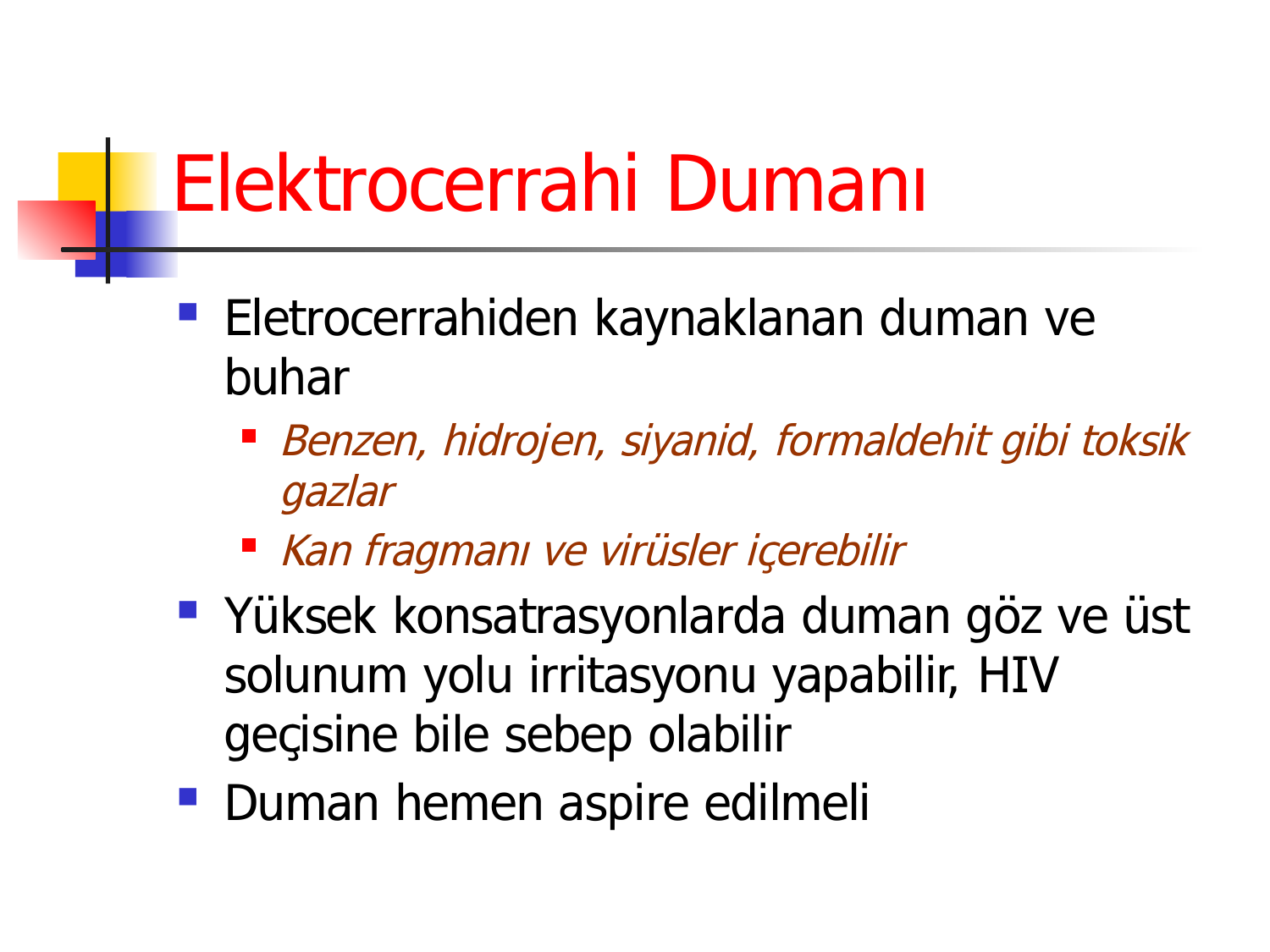

# Elektrocerrahi Dumanı
Eletrocerrahiden kaynaklanan duman ve buhar
Benzen, hidrojen, siyanid, formaldehit gibi toksik gazlar
Kan fragmanı ve virüsler içerebilir
Yüksek konsatrasyonlarda duman göz ve üst solunum yolu irritasyonu yapabilir, HIV geçisine bile sebep olabilir
Duman hemen aspire edilmeli